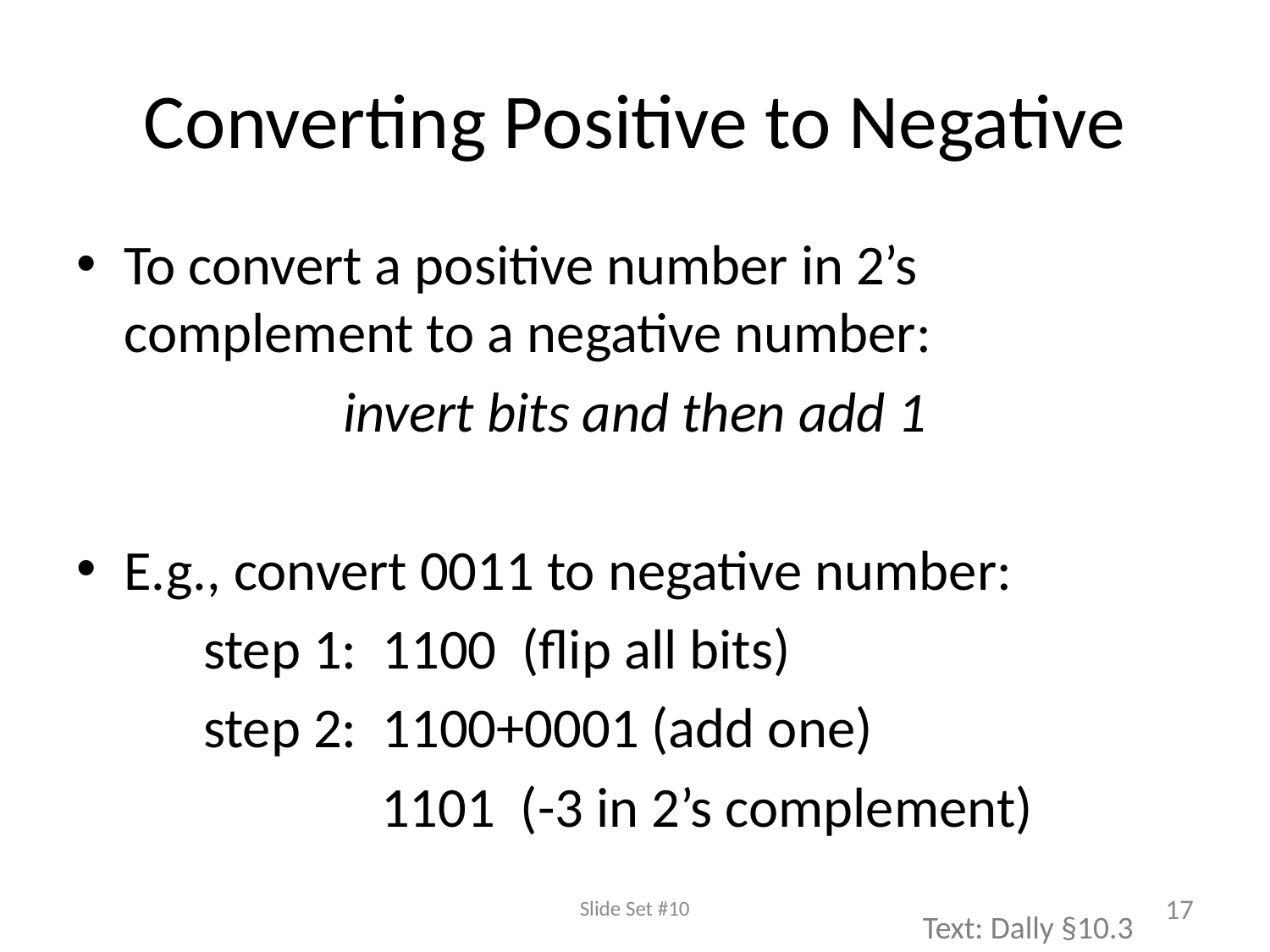

# Converting Positive to Negative
To convert a positive number in 2’s complement to a negative number:
		 invert bits and then add 1

E.g., convert 0011 to negative number:
	step 1:  1100  (flip all bits)
	step 2:  1100+0001 (add one)
	              1101  (-3 in 2’s complement)
Slide Set #10
17
Text: Dally §10.3